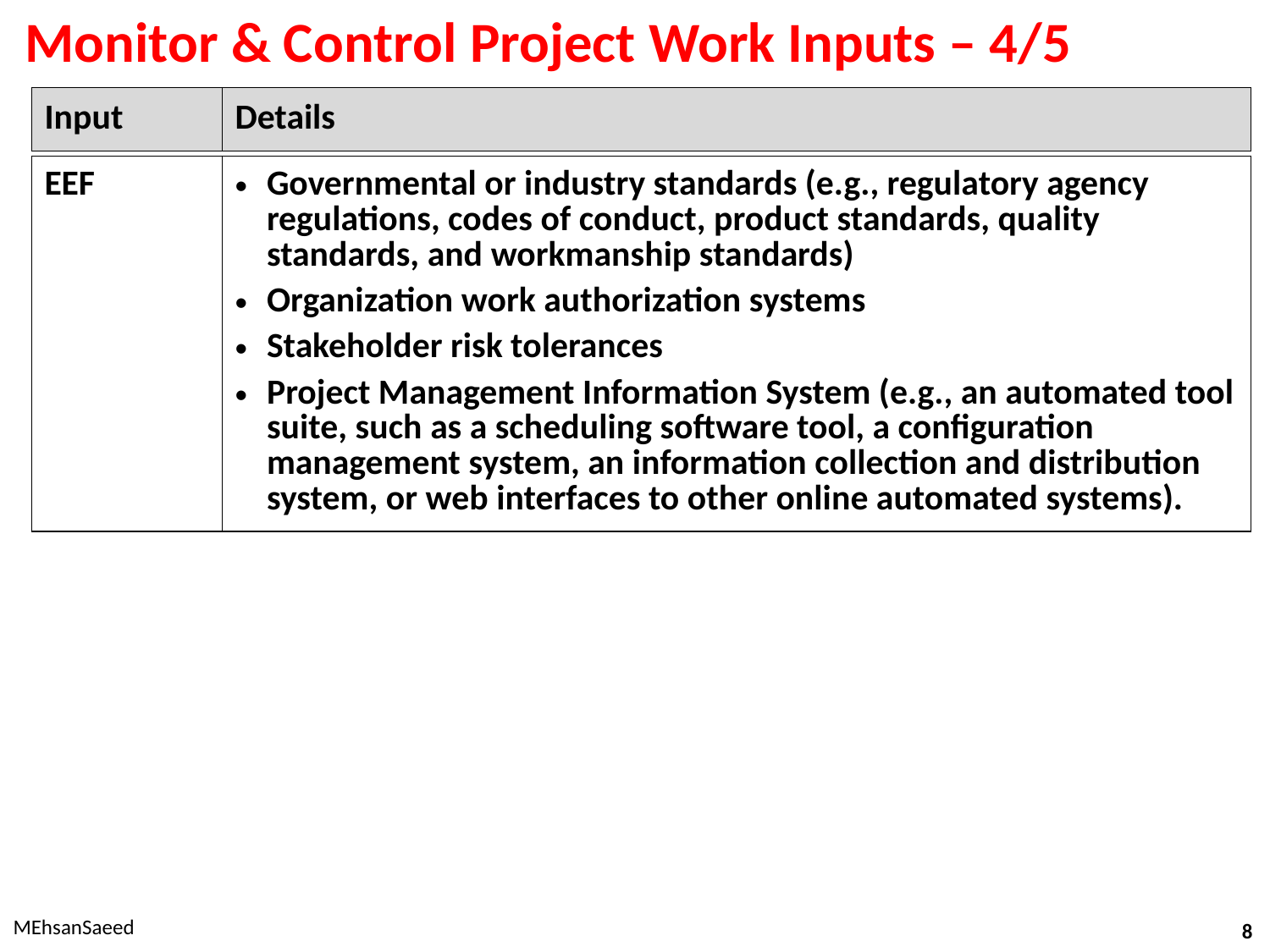

# Monitor & Control Project Work Inputs – 4/5
| Input | Details |
| --- | --- |
| EEF | Governmental or industry standards (e.g., regulatory agency regulations, codes of conduct, product standards, quality standards, and workmanship standards) Organization work authorization systems Stakeholder risk tolerances Project Management Information System (e.g., an automated tool suite, such as a scheduling software tool, a configuration management system, an information collection and distribution system, or web interfaces to other online automated systems). |
| --- | --- |
MEhsanSaeed
8